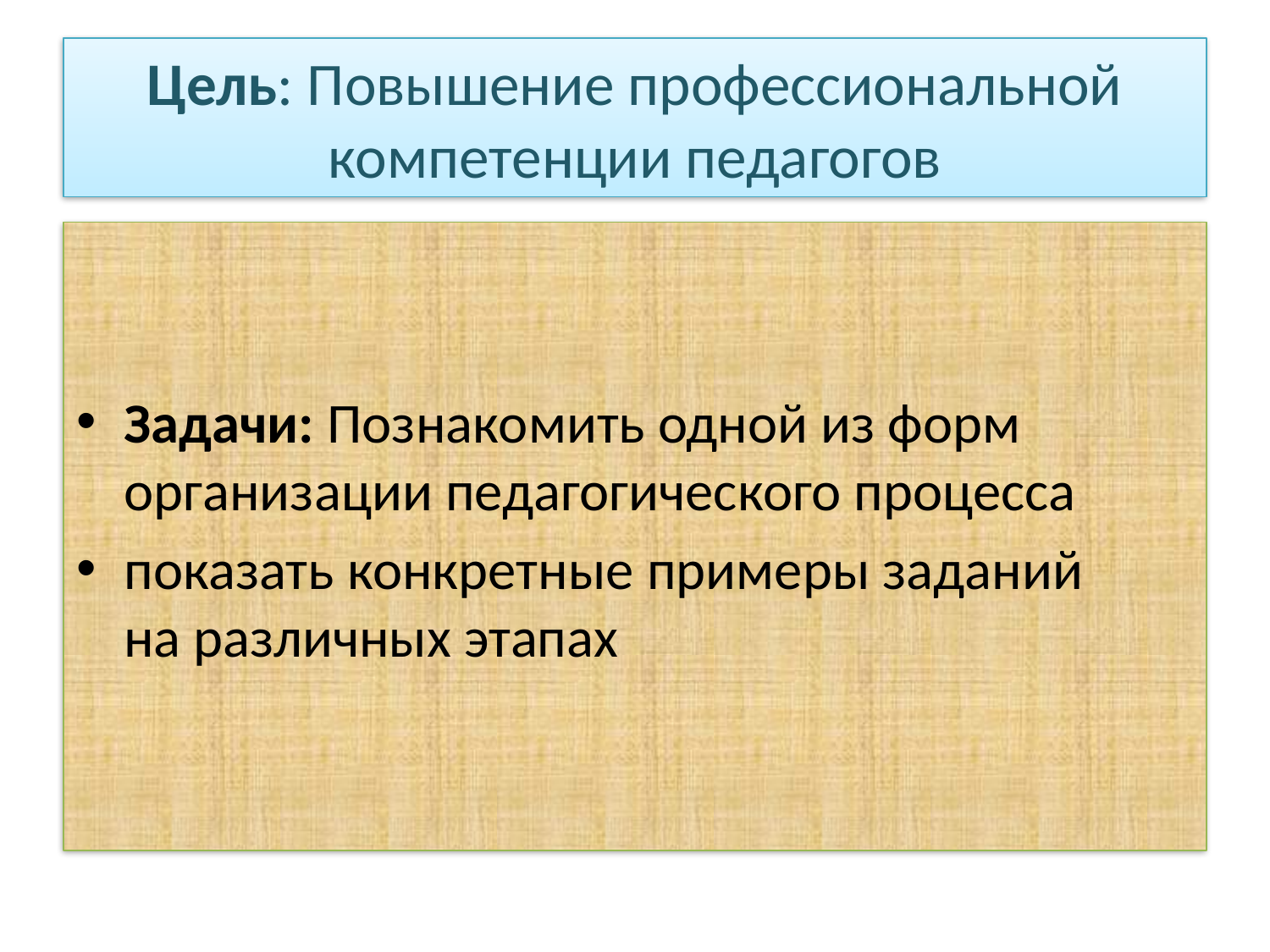

# Цель: Повышение профессиональной компетенции педагогов

Задачи: Познакомить одной из форм организации педагогического процесса
показать конкретные примеры заданий на различных этапах​